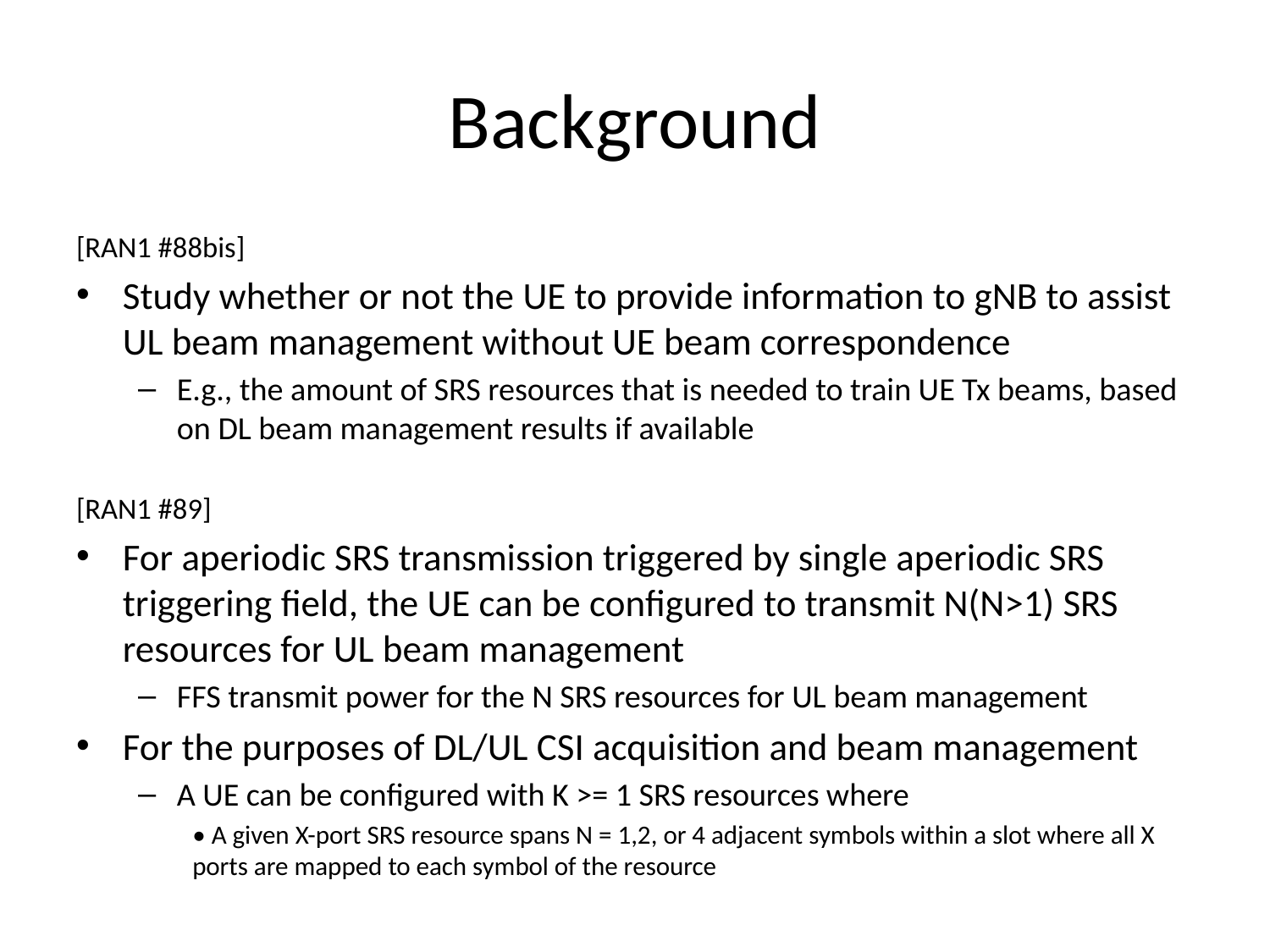

Background
[RAN1 #88bis]
Study whether or not the UE to provide information to gNB to assist UL beam management without UE beam correspondence
E.g., the amount of SRS resources that is needed to train UE Tx beams, based on DL beam management results if available

[RAN1 #89]
For aperiodic SRS transmission triggered by single aperiodic SRS triggering field, the UE can be configured to transmit N(N>1) SRS resources for UL beam management
FFS transmit power for the N SRS resources for UL beam management
For the purposes of DL/UL CSI acquisition and beam management
A UE can be configured with K >= 1 SRS resources where
• A given X-port SRS resource spans N = 1,2, or 4 adjacent symbols within a slot where all X ports are mapped to each symbol of the resource